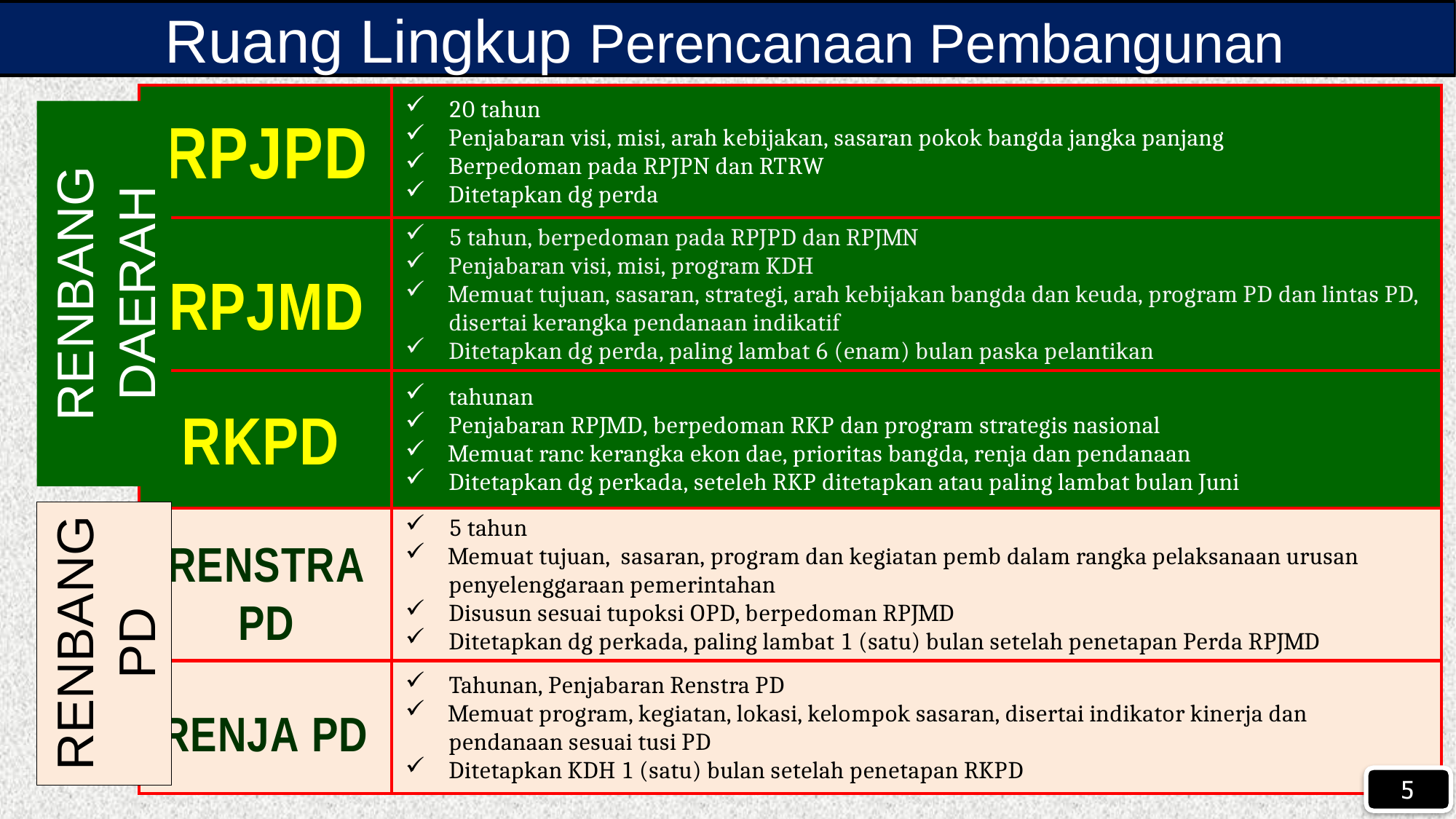

Ruang Lingkup Perencanaan Pembangunan
|  | 20 tahun Penjabaran visi, misi, arah kebijakan, sasaran pokok bangda jangka panjang Berpedoman pada RPJPN dan RTRW Ditetapkan dg perda |
| --- | --- |
|  | 5 tahun, berpedoman pada RPJPD dan RPJMN Penjabaran visi, misi, program KDH Memuat tujuan, sasaran, strategi, arah kebijakan bangda dan keuda, program PD dan lintas PD, disertai kerangka pendanaan indikatif Ditetapkan dg perda, paling lambat 6 (enam) bulan paska pelantikan |
|  | tahunan Penjabaran RPJMD, berpedoman RKP dan program strategis nasional Memuat ranc kerangka ekon dae, prioritas bangda, renja dan pendanaan Ditetapkan dg perkada, seteleh RKP ditetapkan atau paling lambat bulan Juni |
|  | 5 tahun Memuat tujuan, sasaran, program dan kegiatan pemb dalam rangka pelaksanaan urusan penyelenggaraan pemerintahan Disusun sesuai tupoksi OPD, berpedoman RPJMD Ditetapkan dg perkada, paling lambat 1 (satu) bulan setelah penetapan Perda RPJMD |
|  | Tahunan, Penjabaran Renstra PD Memuat program, kegiatan, lokasi, kelompok sasaran, disertai indikator kinerja dan pendanaan sesuai tusi PD Ditetapkan KDH 1 (satu) bulan setelah penetapan RKPD |
RPJPD
RENBANG DAERAH
RPJMD
RKPD
RENSTRAPD
RENBANG PD
RENJA PD
5